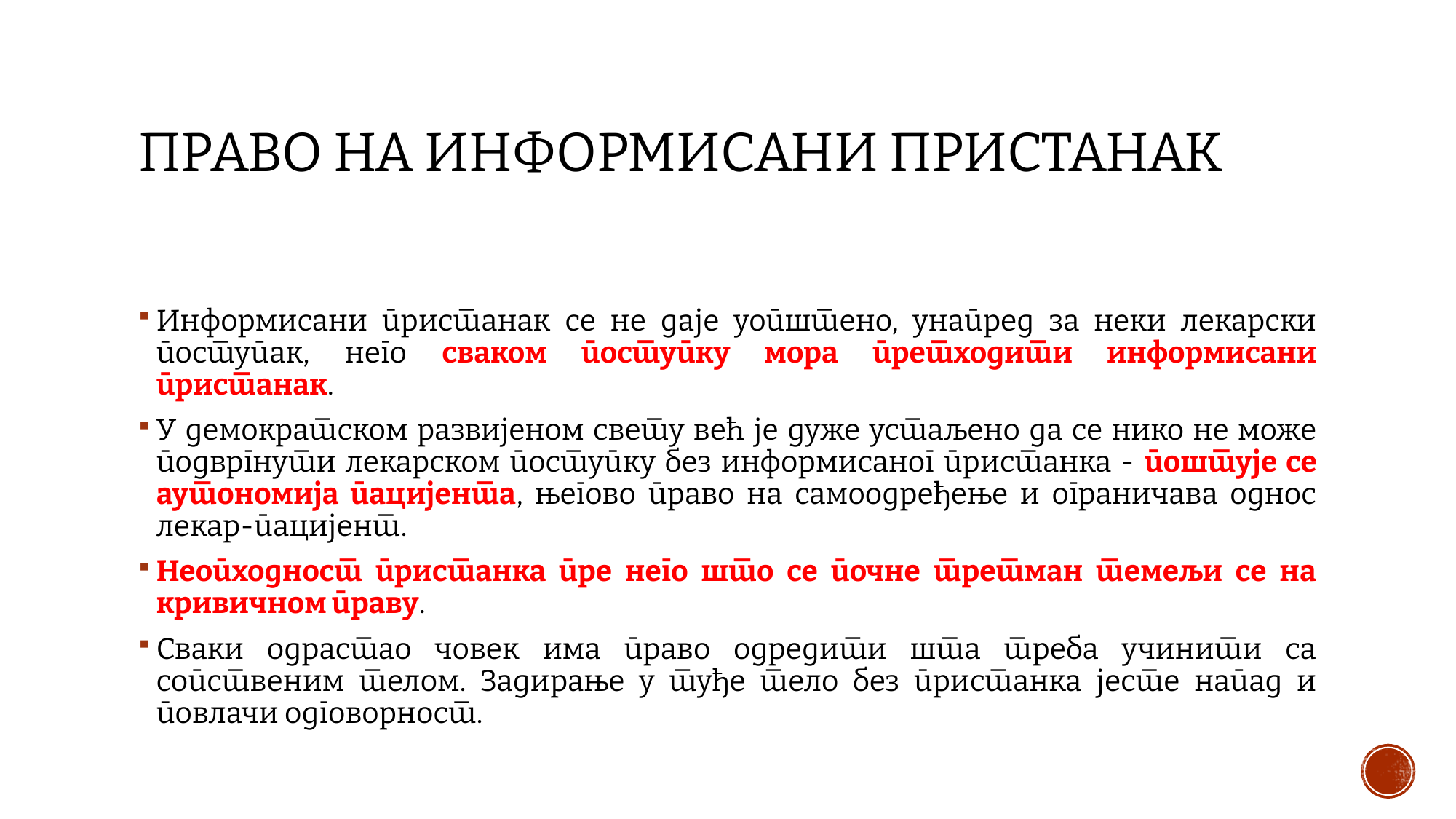

# Право на информисани пристанак

Информисани пристанак се не даје уопштено, унапред за неки лекарски поступак, него сваком поступку мора претходити информисани пристанак.
У демократском развијеном свету већ је дуже устаљено да се нико не може подвргнути лекарском поступку без информисаног пристанка - поштује се аутономија пацијента, његово право на самоодређење и ограничава однос лекар-пацијент.
Неопходност пристанка пре него што се почне третман темељи се на кривичном праву.
Сваки одрастао човек има право одредити шта треба учинити са сопственим телом. Задирање у туђе тело без пристанка јесте напад и повлачи одговорност.